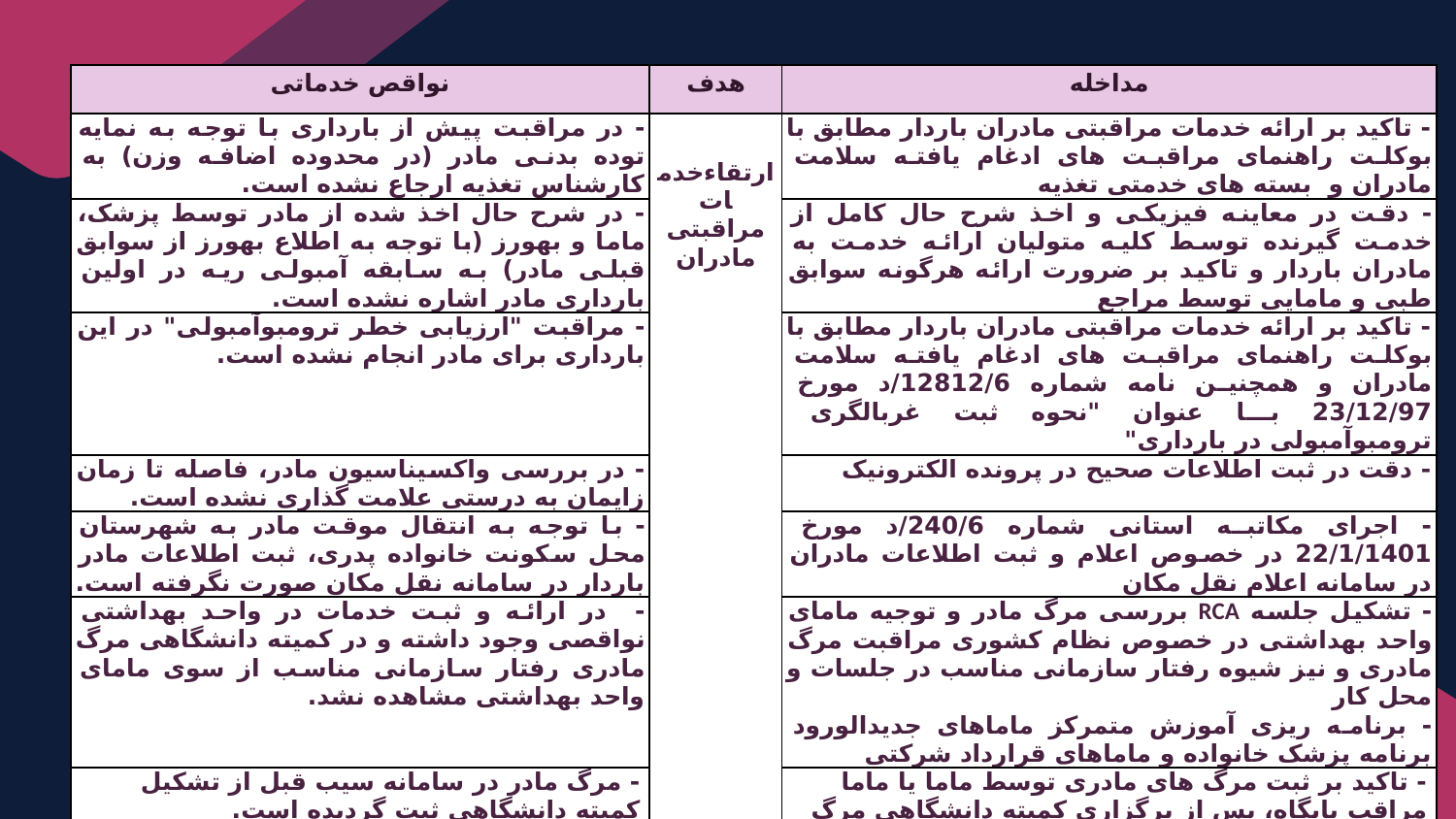

| نواقص خدماتی | هدف | مداخله |
| --- | --- | --- |
| - در مراقبت پیش از بارداری با توجه به نمایه توده بدنی مادر (در محدوده اضافه وزن) به کارشناس تغذیه ارجاع نشده است. | ارتقاءخدمات مراقبتی مادران | - تاکید بر ارائه خدمات مراقبتی مادران باردار مطابق با بوکلت راهنمای مراقبت های ادغام یافته سلامت مادران و بسته های خدمتی تغذیه |
| - در شرح حال اخذ شده از مادر توسط پزشک، ماما و بهورز (با توجه به اطلاع بهورز از سوابق قبلی مادر) به سابقه آمبولی ریه در اولین بارداری مادر اشاره نشده است. |  | - دقت در معاینه فیزیکی و اخذ شرح حال کامل از خدمت گیرنده توسط کلیه متولیان ارائه خدمت به مادران باردار و تاکید بر ضرورت ارائه هرگونه سوابق طبی و مامایی توسط مراجع |
| - مراقبت "ارزیابی خطر ترومبوآمبولی" در این بارداری برای مادر انجام نشده است. |  | - تاکید بر ارائه خدمات مراقبتی مادران باردار مطابق با بوکلت راهنمای مراقبت های ادغام یافته سلامت مادران و همچنین نامه شماره 12812/6/د مورخ 23/12/97 با عنوان "نحوه ثبت غربالگری ترومبوآمبولی در بارداری" |
| - در بررسی واکسیناسیون مادر، فاصله تا زمان زایمان به درستی علامت گذاری نشده است. |  | - دقت در ثبت اطلاعات صحیح در پرونده الکترونیک |
| - با توجه به انتقال موقت مادر به شهرستان محل سکونت خانواده پدری، ثبت اطلاعات مادر باردار در سامانه نقل مکان صورت نگرفته است. |  | - اجرای مکاتبه استانی شماره 240/6/د مورخ 22/1/1401 در خصوص اعلام و ثبت اطلاعات مادران در سامانه اعلام نقل مکان |
| - در ارائه و ثبت خدمات در واحد بهداشتی نواقصی وجود داشته و در کمیته دانشگاهی مرگ مادری رفتار سازمانی مناسب از سوی مامای واحد بهداشتی مشاهده نشد. |  | - تشکیل جلسه RCA بررسی مرگ مادر و توجیه مامای واحد بهداشتی در خصوص نظام کشوری مراقبت مرگ مادری و نیز شیوه رفتار سازمانی مناسب در جلسات و محل کار - برنامه ریزی آموزش متمرکز ماماهای جدیدالورود برنامه پزشک خانواده و ماماهای قرارداد شرکتی |
| - مرگ مادر در سامانه سیب قبل از تشکیل کمیته دانشگاهی ثبت گردیده است. |  | - تاکید بر ثبت مرگ های مادری توسط ماما یا ماما مراقب پایگاه، پس از برگزاری کمیته دانشگاهی مرگ مادری مربوطه و با هماهنگی کارشناس ستادی برنامه (بر اساس نامه شماره3241/6/دمورخ 2/4/98) |